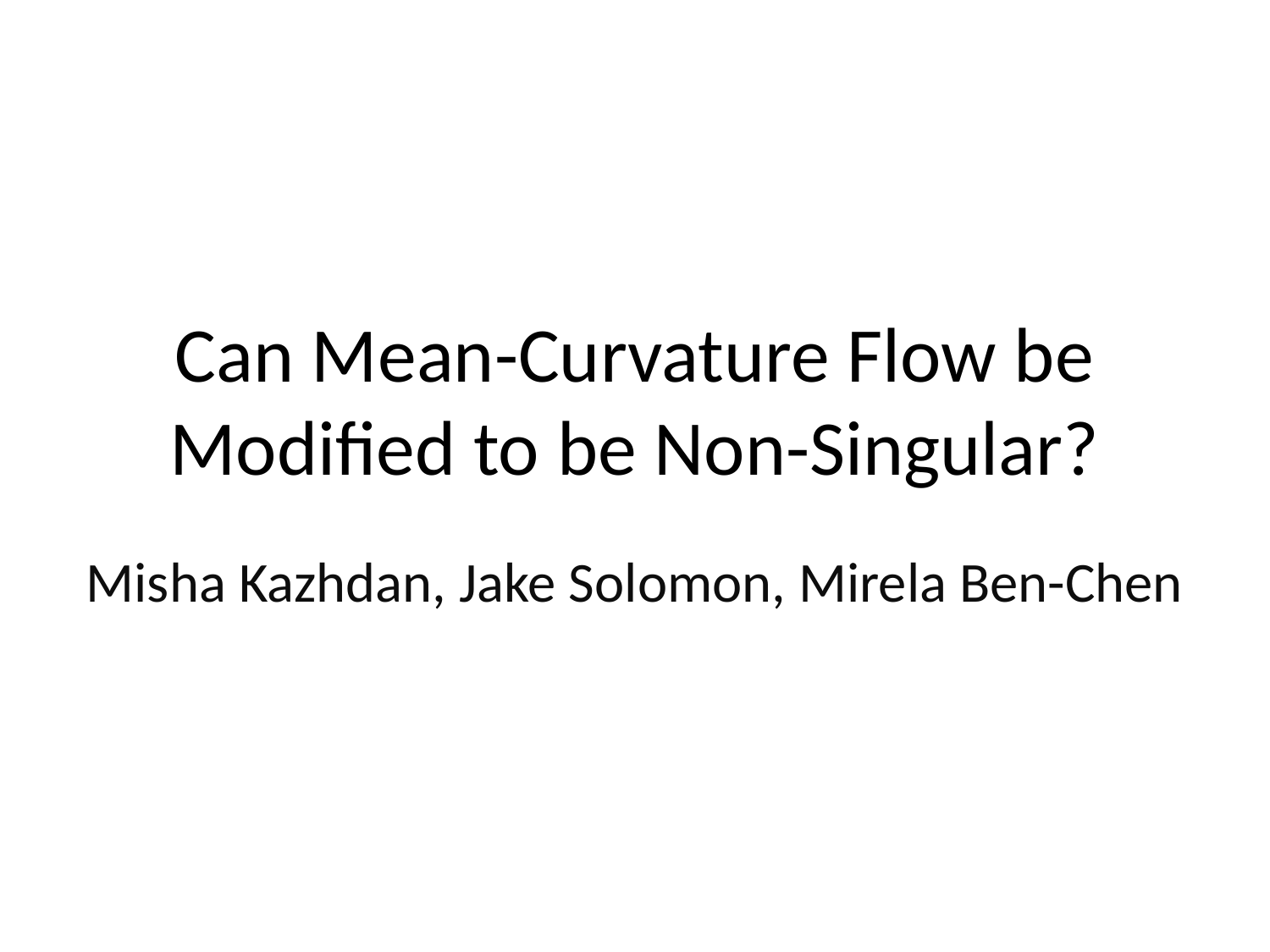

# Can Mean-Curvature Flow be Modified to be Non-Singular?
Misha Kazhdan, Jake Solomon, Mirela Ben-Chen